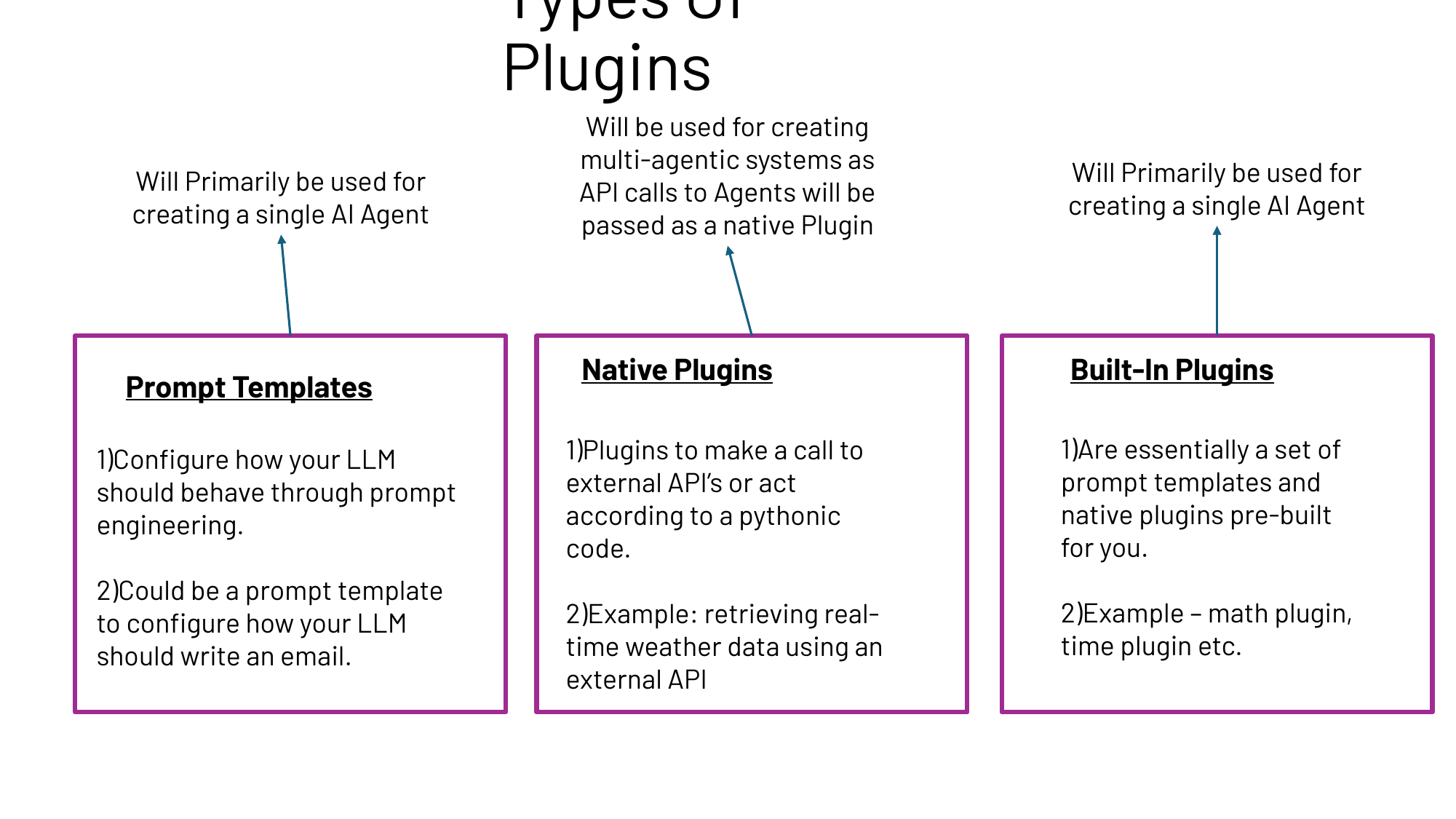

# Types Of Plugins
Will be used for creating multi-agentic systems as API calls to Agents will be passed as a native Plugin
Will Primarily be used for creating a single AI Agent
Will Primarily be used for creating a single AI Agent

Native Plugins
Built-In Plugins
Prompt Templates
1)Are essentially a set of prompt templates and native plugins pre-built for you.

2)Example – math plugin, time plugin etc.
1)Plugins to make a call to external API’s or act according to a pythonic code.

2)Example: retrieving real-time weather data using an external API
1)Configure how your LLM should behave through prompt engineering.

2)Could be a prompt template to configure how your LLM should write an email.